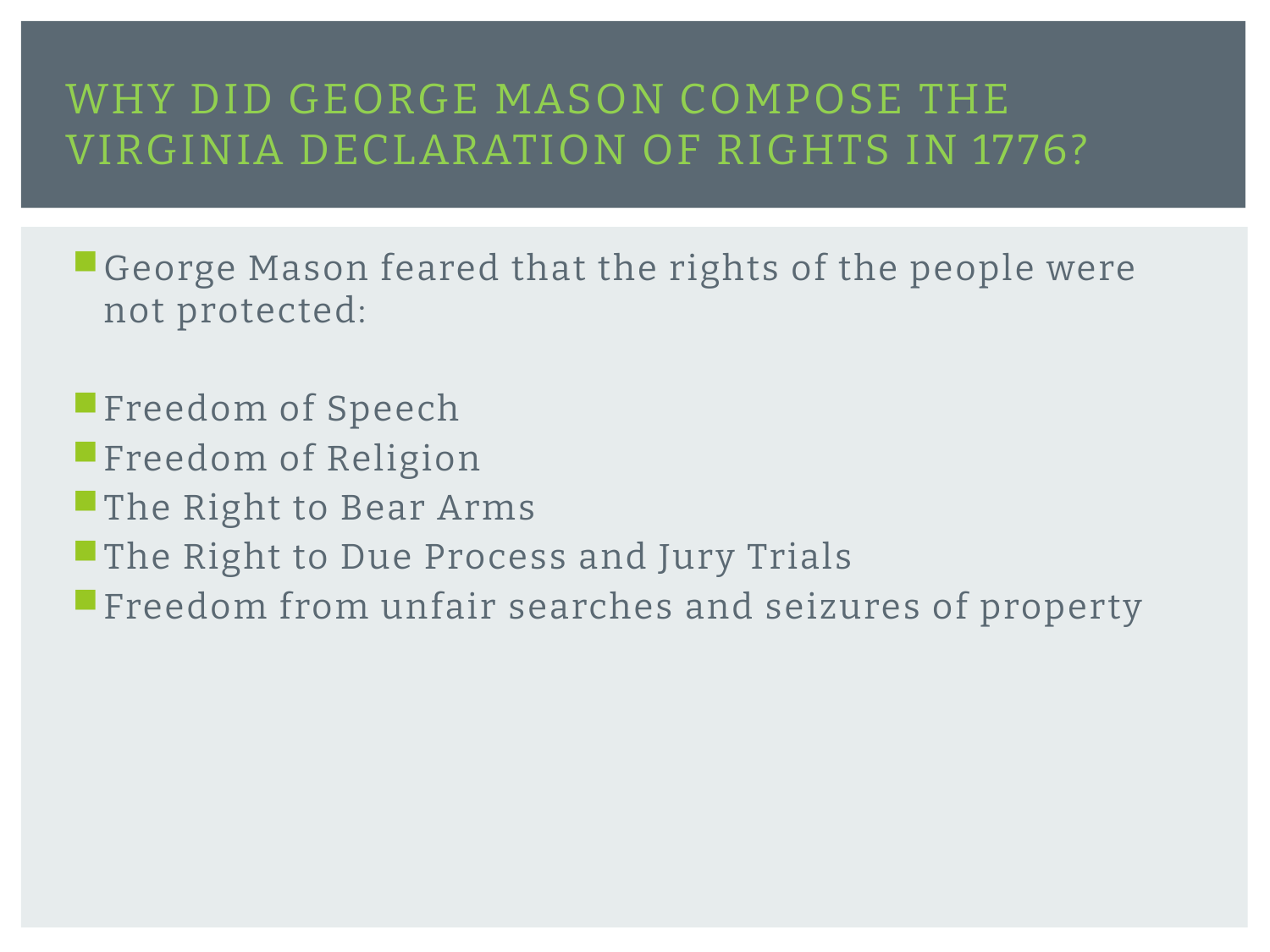

# Why did George Mason compose the Virginia Declaration of Rights in 1776?
George Mason feared that the rights of the people were not protected:

Freedom of Speech
Freedom of Religion
The Right to Bear Arms
The Right to Due Process and Jury Trials
Freedom from unfair searches and seizures of property